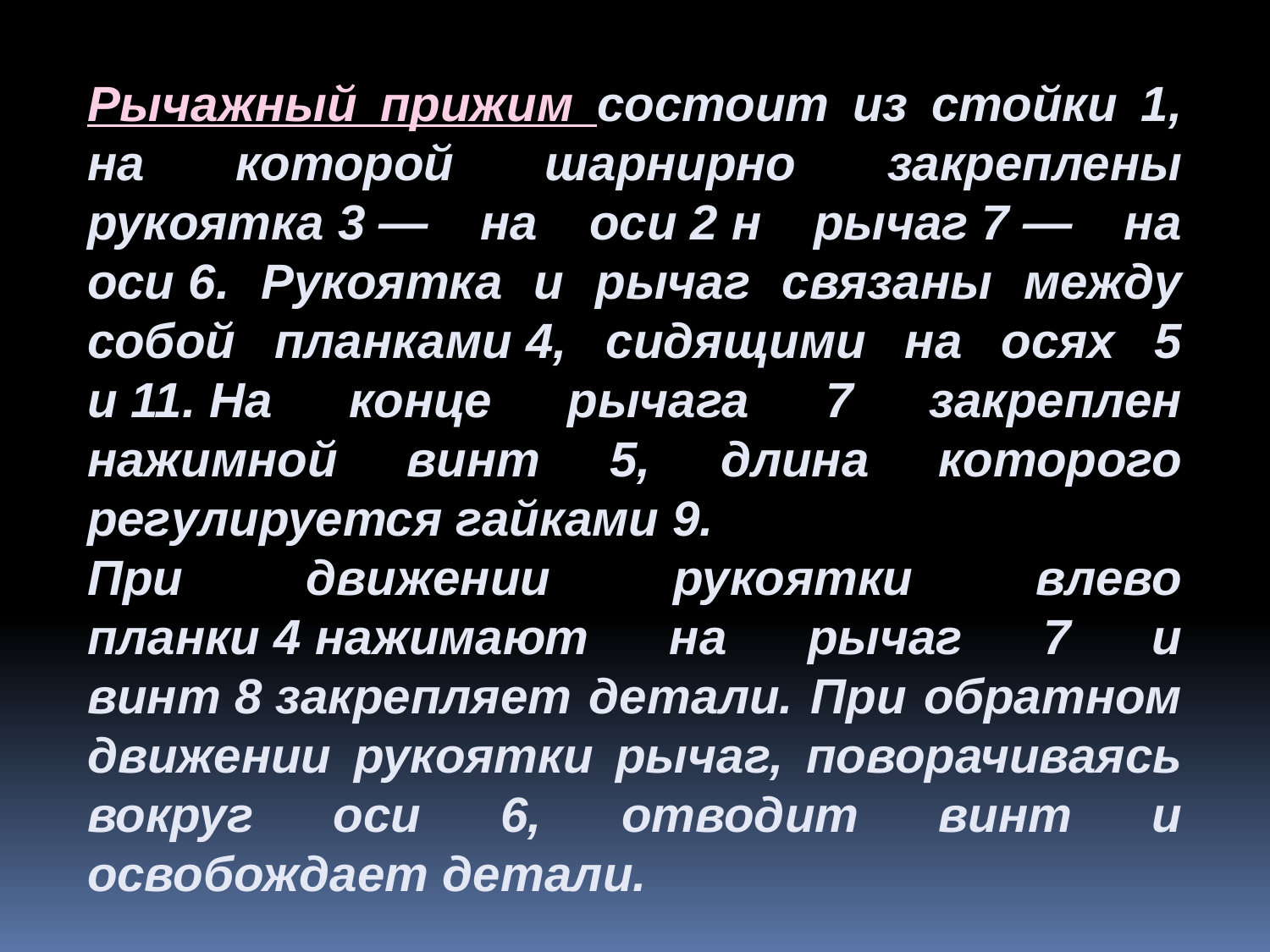

Рычажный прижим состоит из стойки 1, на которой шарнирно закреплены рукоятка 3 — на оси 2 н рычаг 7 — на оси 6. Рукоятка и рычаг связаны между собой план­ками 4, сидящими на осях 5 и 11. На конце рычага 7 закреплен нажимной винт 5, длина которого регулируется гайками 9.
При движении рукоятки влево планки 4 нажимают на рычаг 7 и винт 8 закрепляет детали. При обратном движении рукоятки рычаг, поворачиваясь вокруг оси 6, отводит винт и освобождает детали.